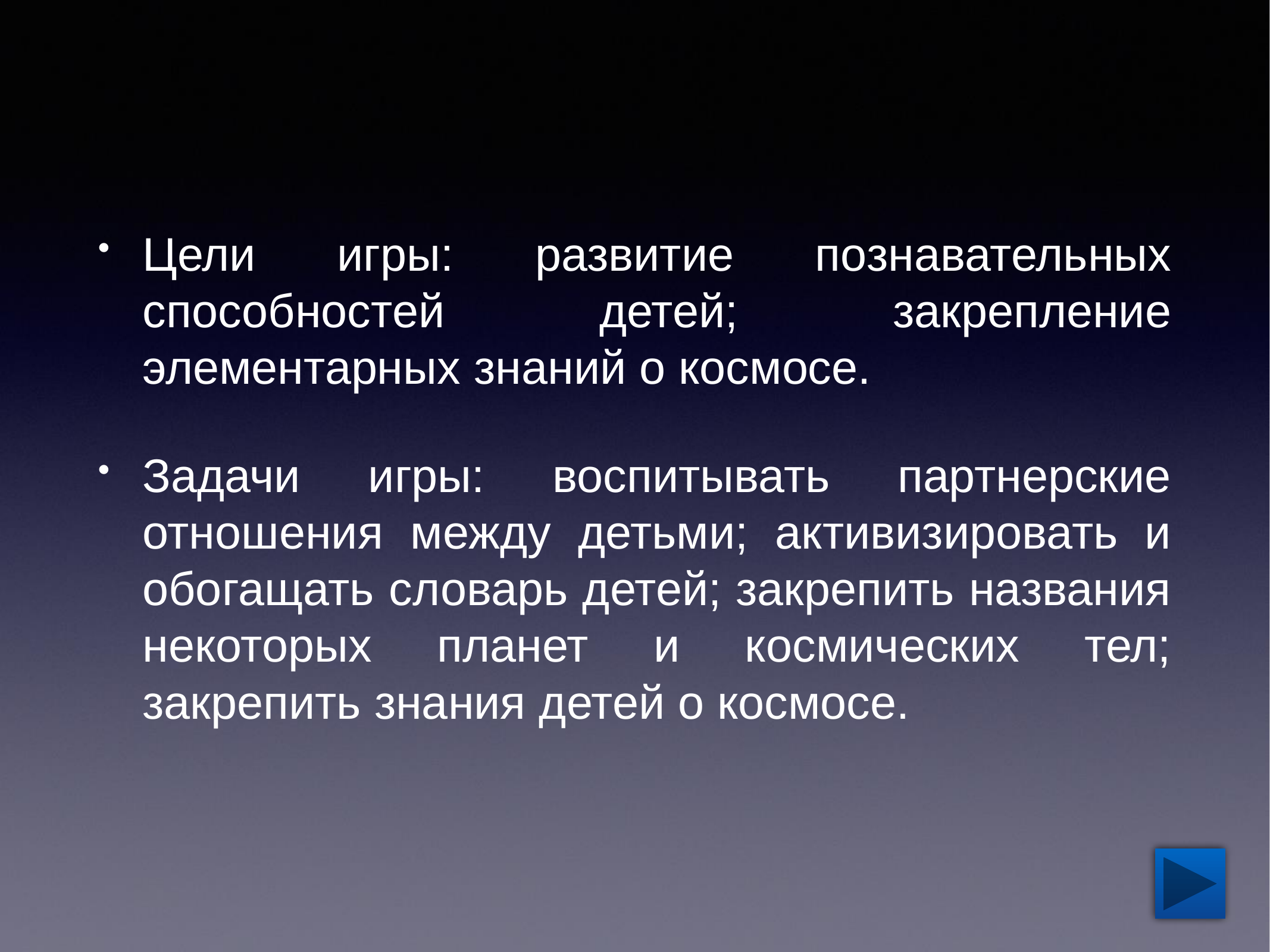

Цели игры: развитие познавательных способностей детей; закрепление элементарных знаний о космосе.
Задачи игры: воспитывать партнерские отношения между детьми; активизировать и обогащать словарь детей; закрепить названия некоторых планет и космических тел; закрепить знания детей о космосе.